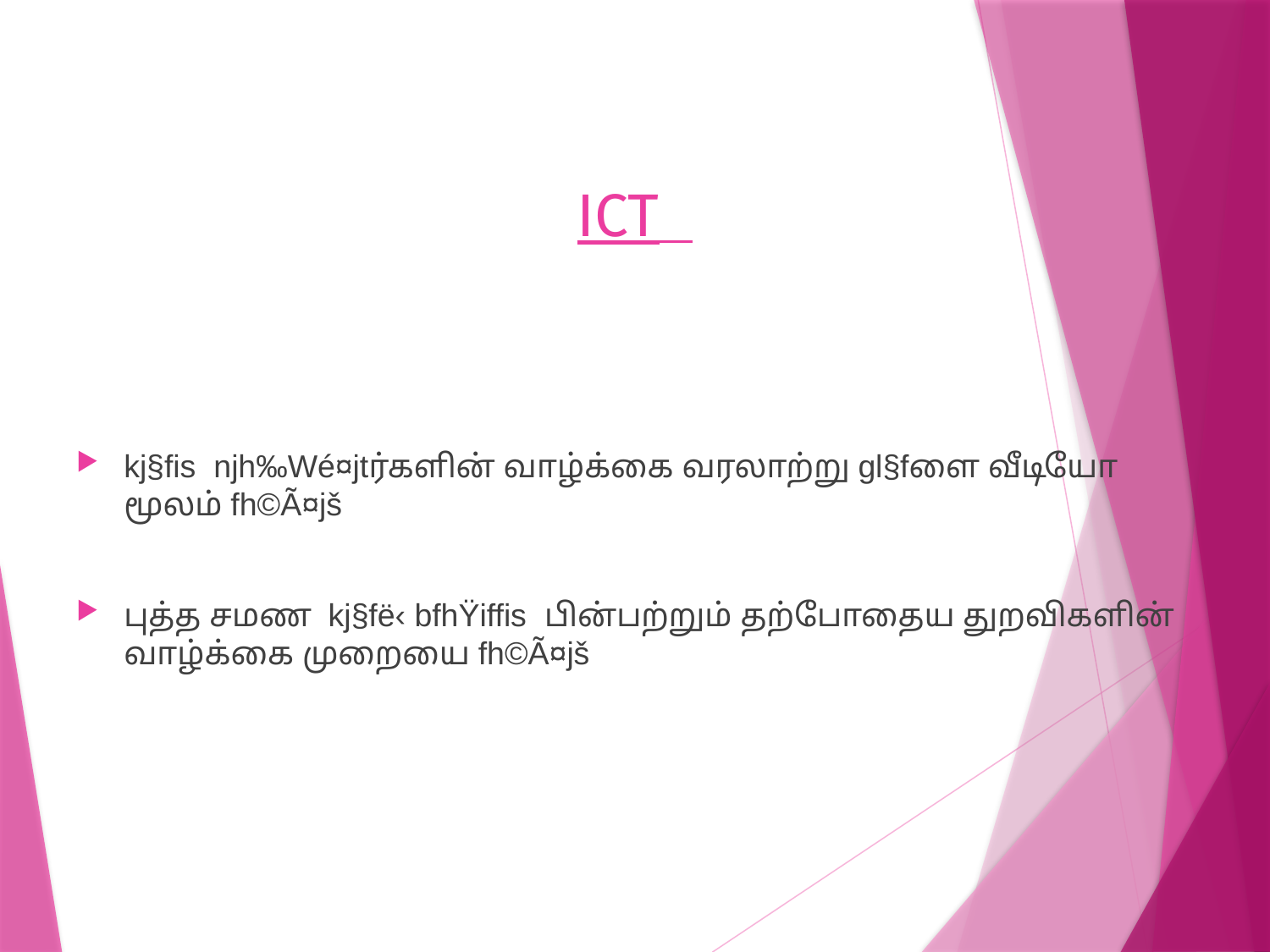

# ICT

kj§fis  njh‰Wé¤jtர்களின் வாழ்க்கை வரலாற்று gl§fளை வீடியோ மூலம் fh©Ã¤jš

புத்த சமண  kj§fë‹ bfhŸiffis  பின்பற்றும் தற்போதைய துறவிகளின் வாழ்க்கை முறையை fh©Ã¤jš